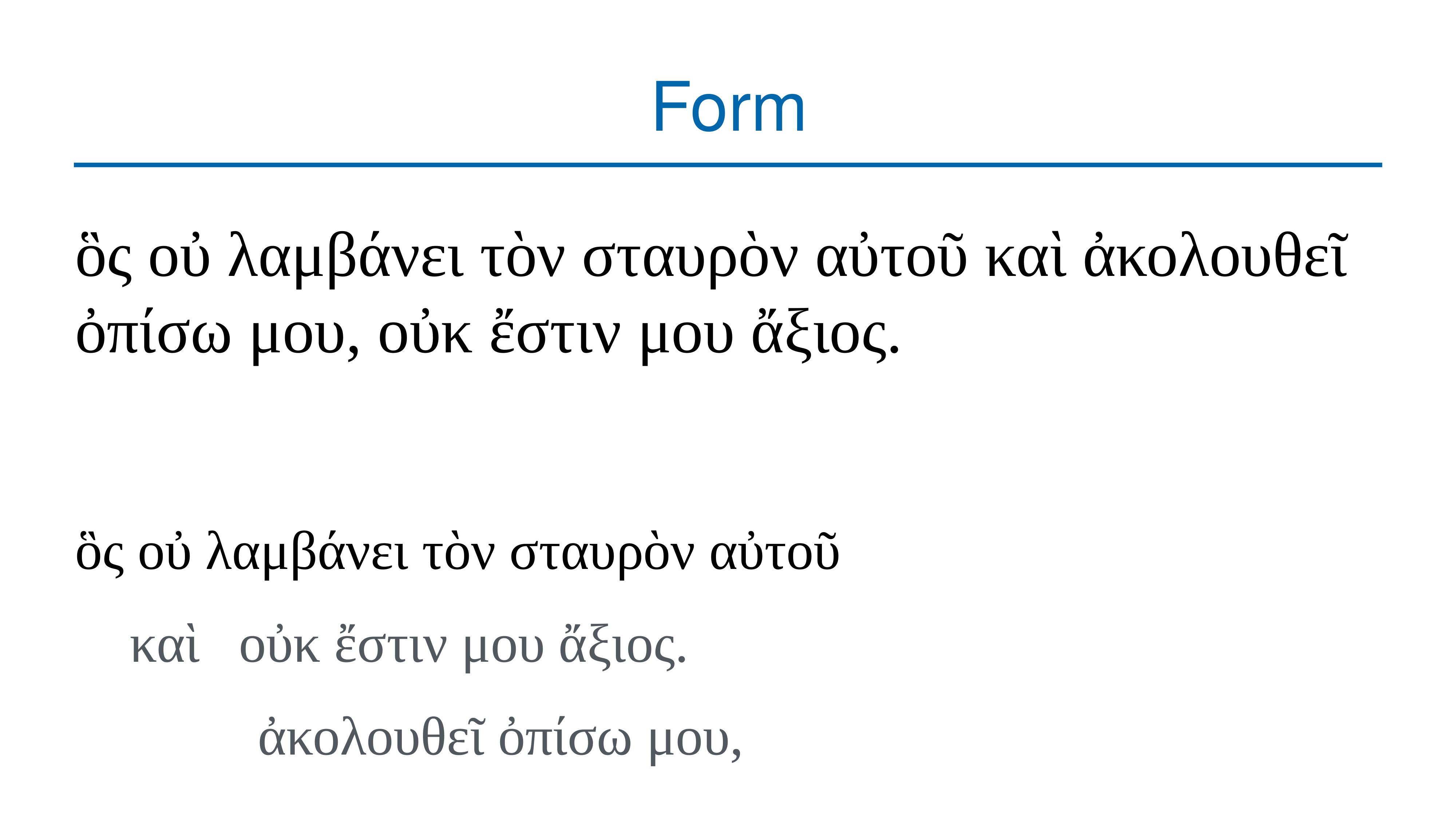

# Form
ὃς οὐ λαμβάνει τὸν σταυρὸν αὐτοῦ καὶ ἀκολουθεῖ ὀπίσω μου, οὐκ ἔστιν μου ἄξιος.

ὃς οὐ λαμβάνει τὸν σταυρὸν αὐτοῦ
	καὶ 	οὐκ ἔστιν μου ἄξιος.
	 ἀκολουθεῖ ὀπίσω μου,